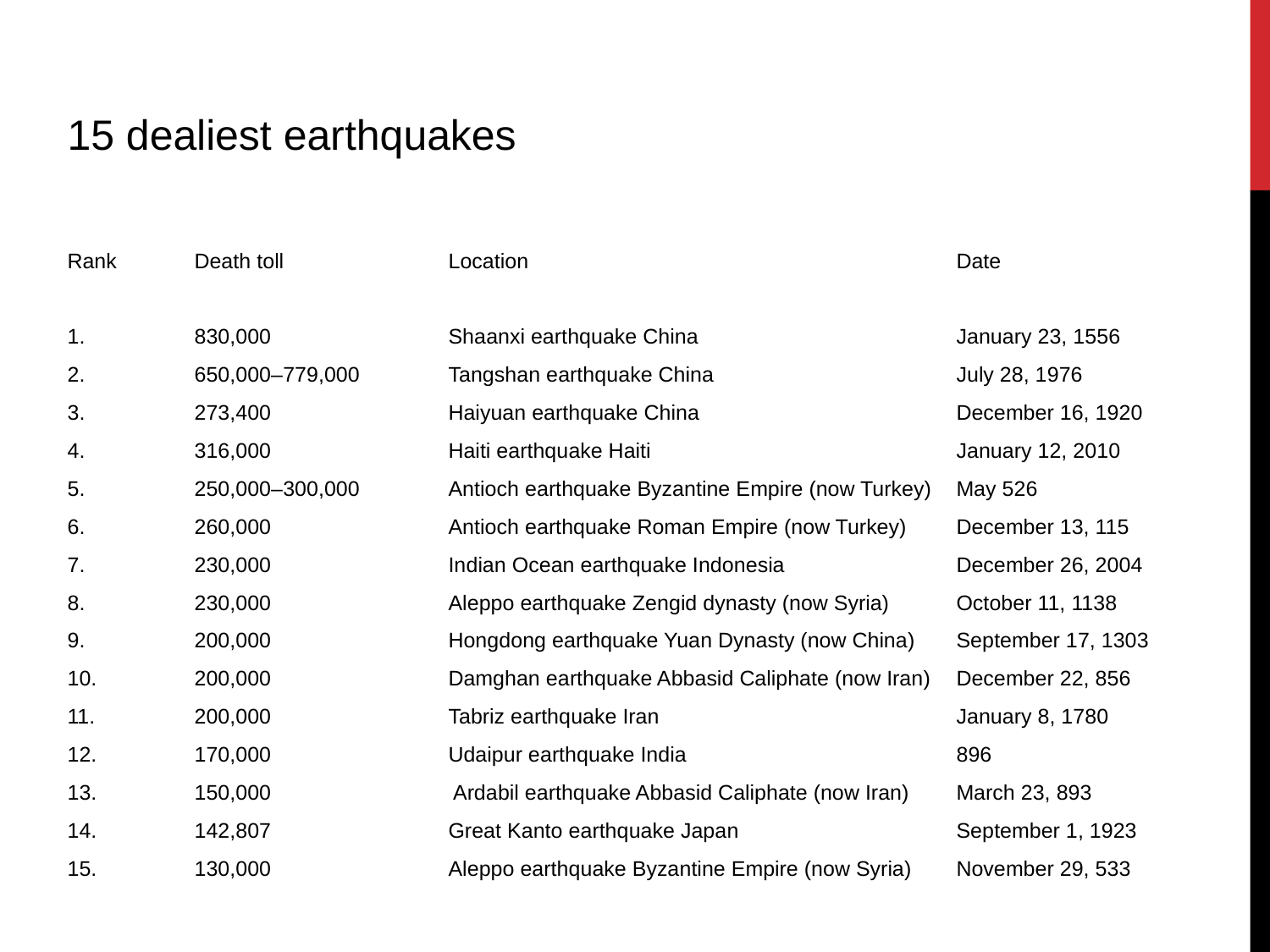

15 dealiest earthquakes

Rank	Death toll 		Location				Date

1. 	830,000 		Shaanxi earthquake China 		January 23, 1556
2. 	650,000–779,000 	Tangshan earthquake China 		July 28, 1976
3. 	273,400 		Haiyuan earthquake China 		December 16, 1920
4. 	316,000 		Haiti earthquake Haiti 			January 12, 2010
5. 	250,000–300,000 	Antioch earthquake Byzantine Empire (now Turkey) 	May 526
6. 	260,000 		Antioch earthquake Roman Empire (now Turkey) 	December 13, 115
7. 	230,000 		Indian Ocean earthquake Indonesia 		December 26, 2004
8. 	230,000 		Aleppo earthquake Zengid dynasty (now Syria) 	October 11, 1138
9. 	200,000 		Hongdong earthquake Yuan Dynasty (now China) 	September 17, 1303
10. 	200,000 		Damghan earthquake Abbasid Caliphate (now Iran) 	December 22, 856
11. 	200,000 		Tabriz earthquake Iran 			January 8, 1780
12. 	170,000 		Udaipur earthquake India 			896
13. 	150,000 		 Ardabil earthquake Abbasid Caliphate (now Iran) 	March 23, 893
14. 	142,807 		Great Kanto earthquake Japan 		September 1, 1923
15. 	130,000 		Aleppo earthquake Byzantine Empire (now Syria) 	November 29, 533